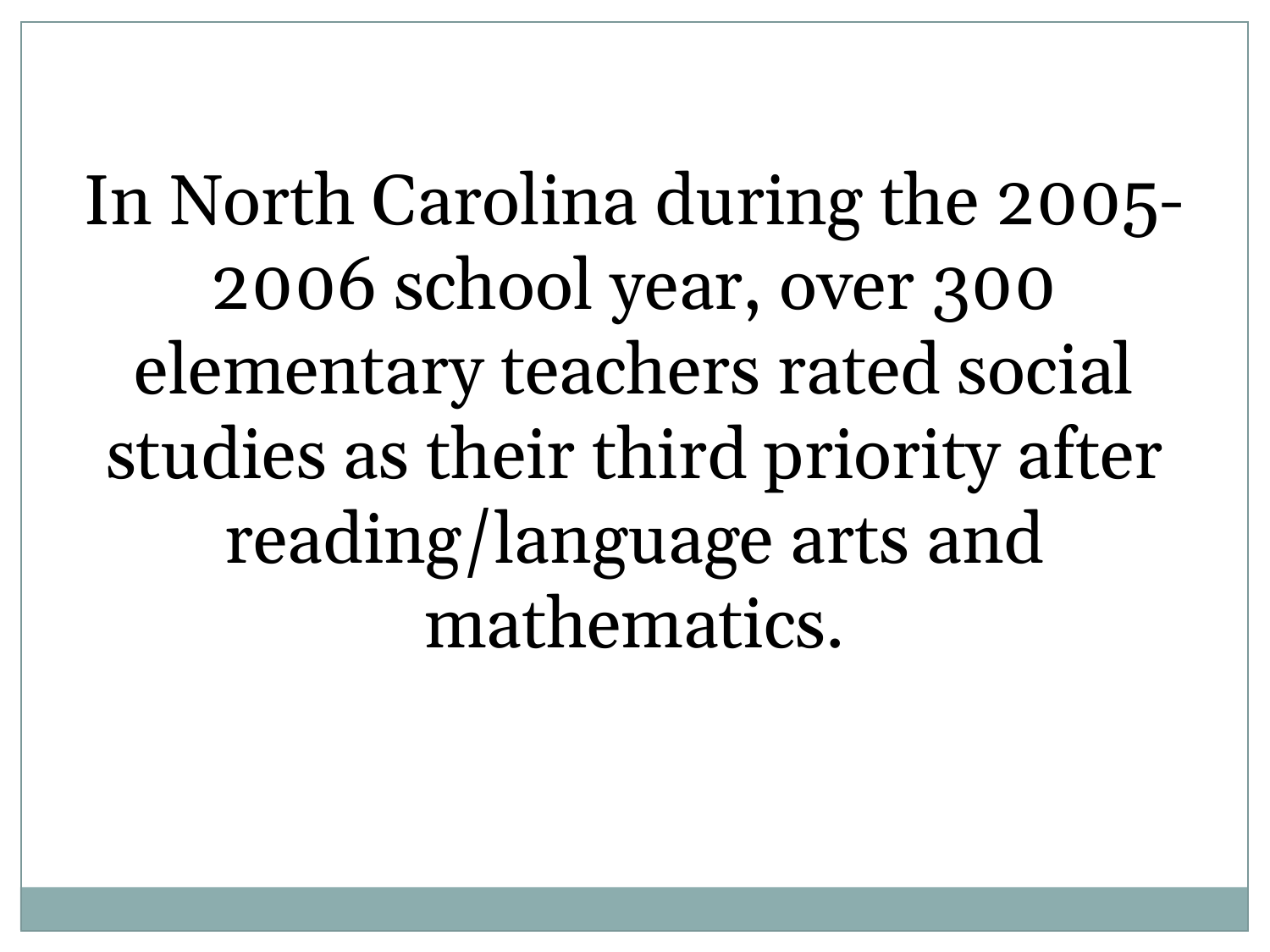

In North Carolina during the 2005-2006 school year, over 300 elementary teachers rated social studies as their third priority after reading/language arts and mathematics.